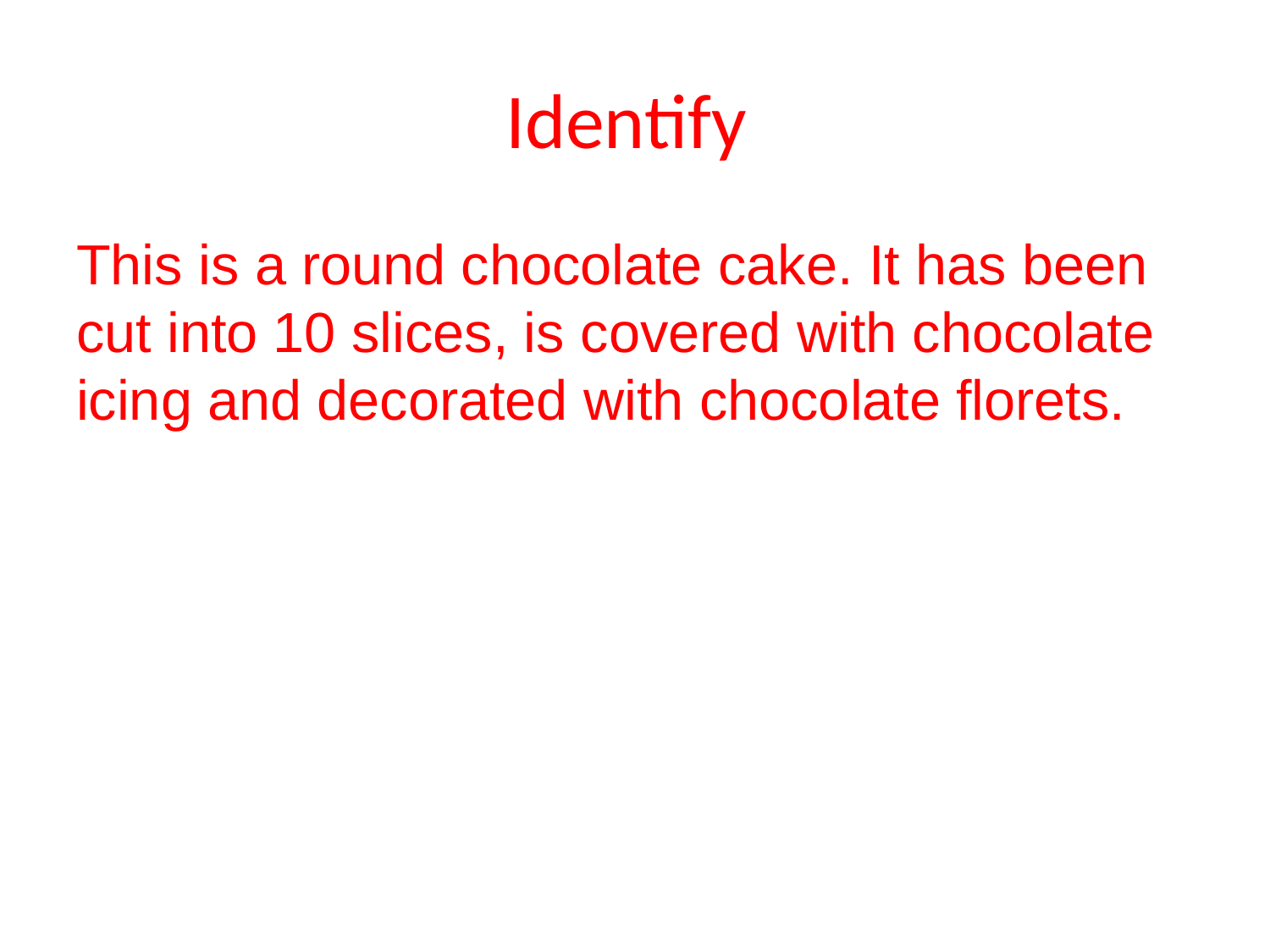

# Identify
This is a round chocolate cake. It has been cut into 10 slices, is covered with chocolate icing and decorated with chocolate florets.